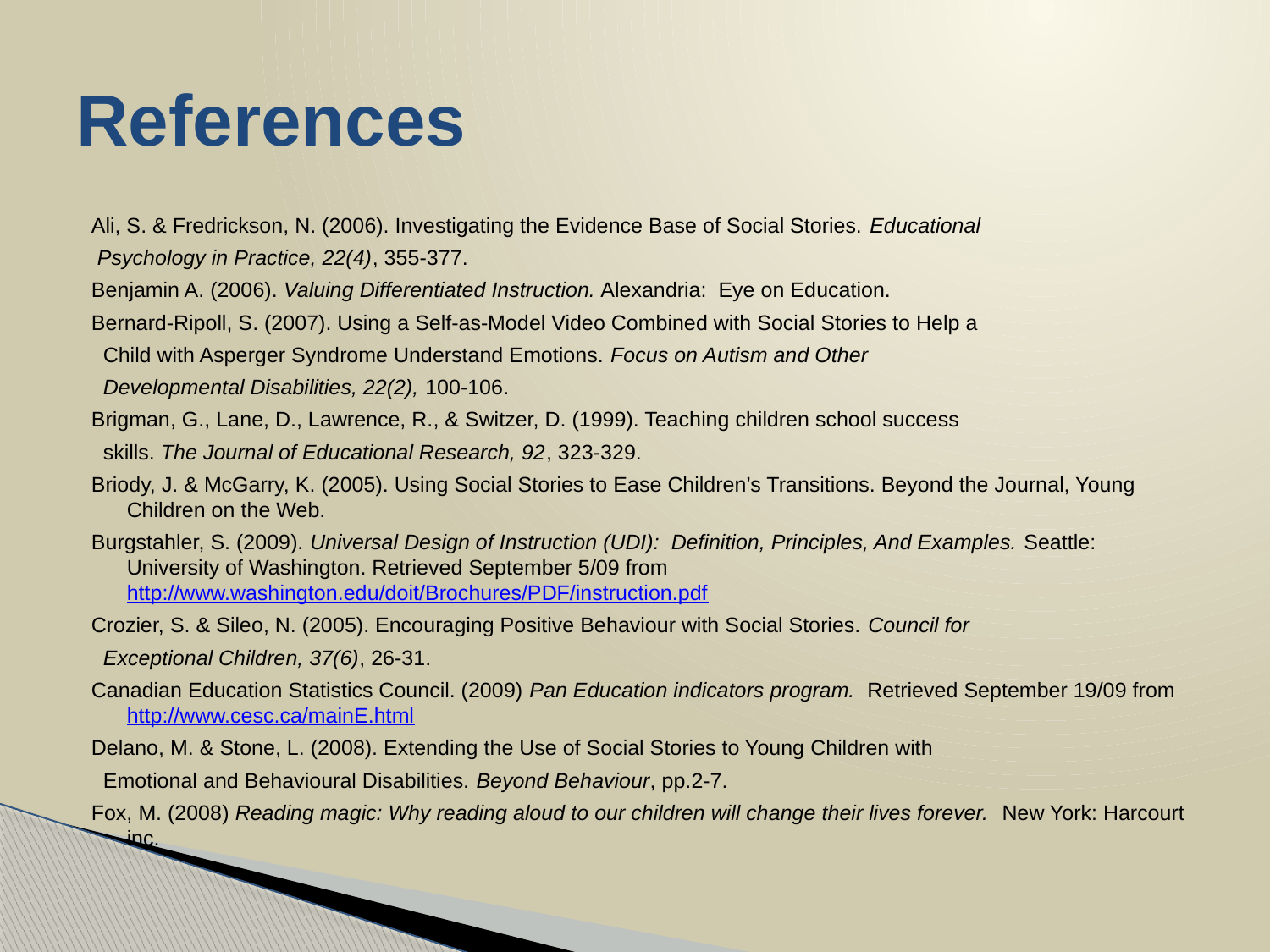

# References
Ali, S. & Fredrickson, N. (2006). Investigating the Evidence Base of Social Stories. Educational
 Psychology in Practice, 22(4), 355-377.
Benjamin A. (2006). Valuing Differentiated Instruction. Alexandria:  Eye on Education.
Bernard-Ripoll, S. (2007). Using a Self-as-Model Video Combined with Social Stories to Help a
  Child with Asperger Syndrome Understand Emotions. Focus on Autism and Other
  Developmental Disabilities, 22(2), 100-106.
Brigman, G., Lane, D., Lawrence, R., & Switzer, D. (1999). Teaching children school success
  skills. The Journal of Educational Research, 92, 323-329.
Briody, J. & McGarry, K. (2005). Using Social Stories to Ease Children’s Transitions. Beyond the Journal, Young Children on the Web.
Burgstahler, S. (2009). Universal Design of Instruction (UDI):  Definition, Principles, And Examples. Seattle: University of Washington. Retrieved September 5/09 from http://www.washington.edu/doit/Brochures/PDF/instruction.pdf
Crozier, S. & Sileo, N. (2005). Encouraging Positive Behaviour with Social Stories. Council for
  Exceptional Children, 37(6), 26-31.
Canadian Education Statistics Council. (2009) Pan Education indicators program.  Retrieved September 19/09 from http://www.cesc.ca/mainE.html
Delano, M. & Stone, L. (2008). Extending the Use of Social Stories to Young Children with
  Emotional and Behavioural Disabilities. Beyond Behaviour, pp.2-7.
Fox, M. (2008) Reading magic: Why reading aloud to our children will change their lives forever.  New York: Harcourt inc.